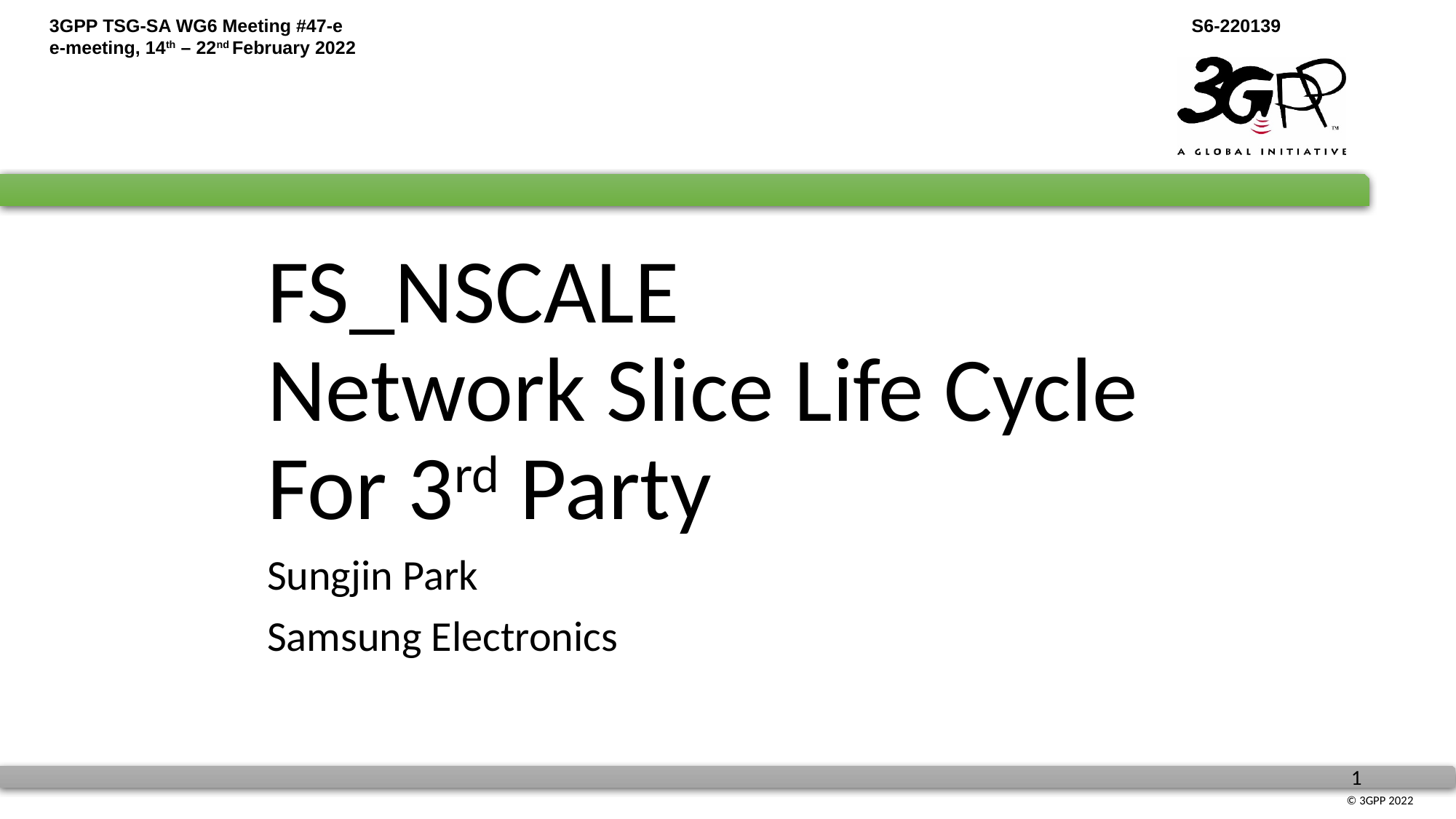

# FS_NSCALE Network Slice Life Cycle For 3rd Party
Sungjin Park
Samsung Electronics